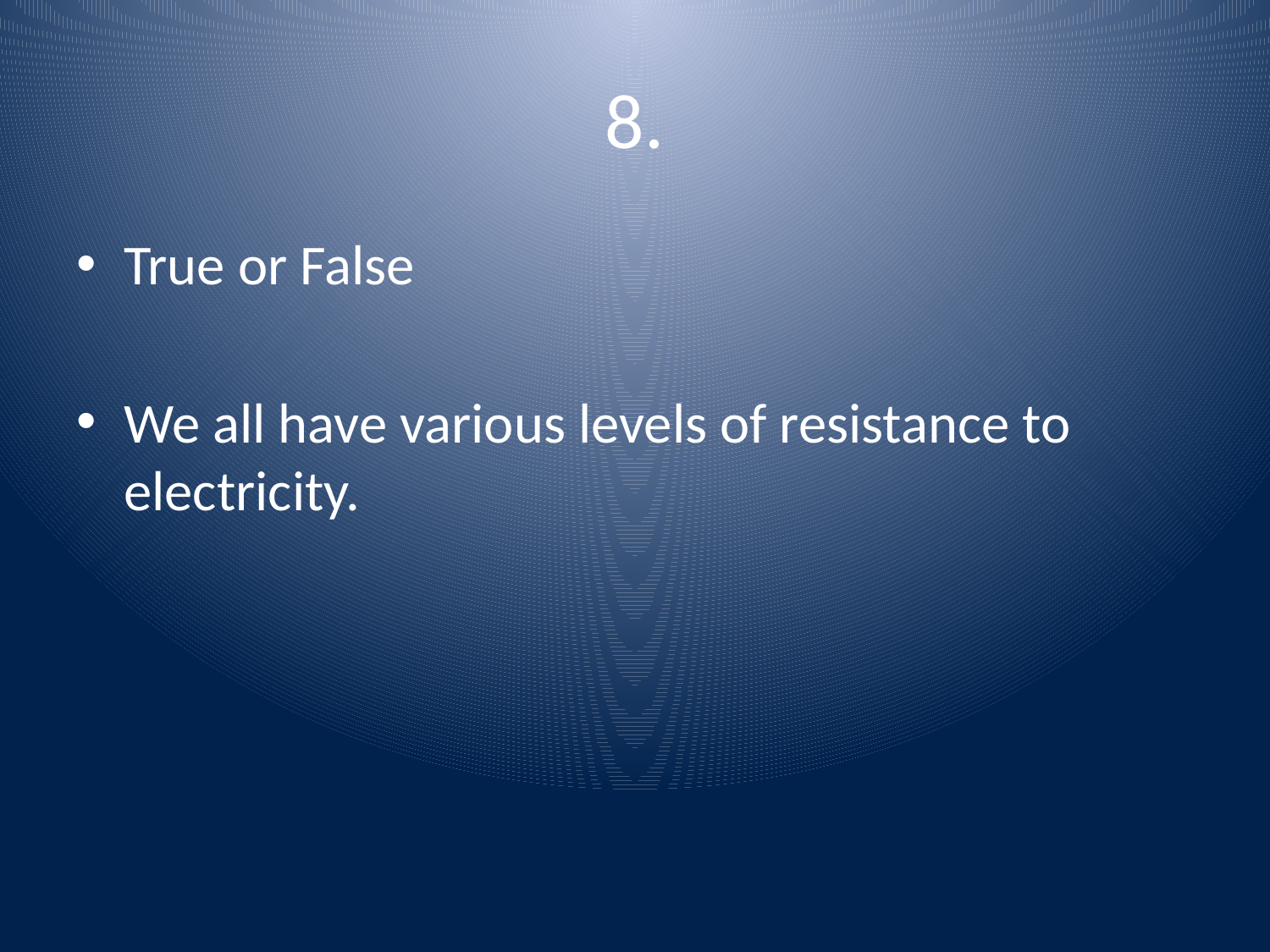

# 8.
True or False

We all have various levels of resistance to electricity.